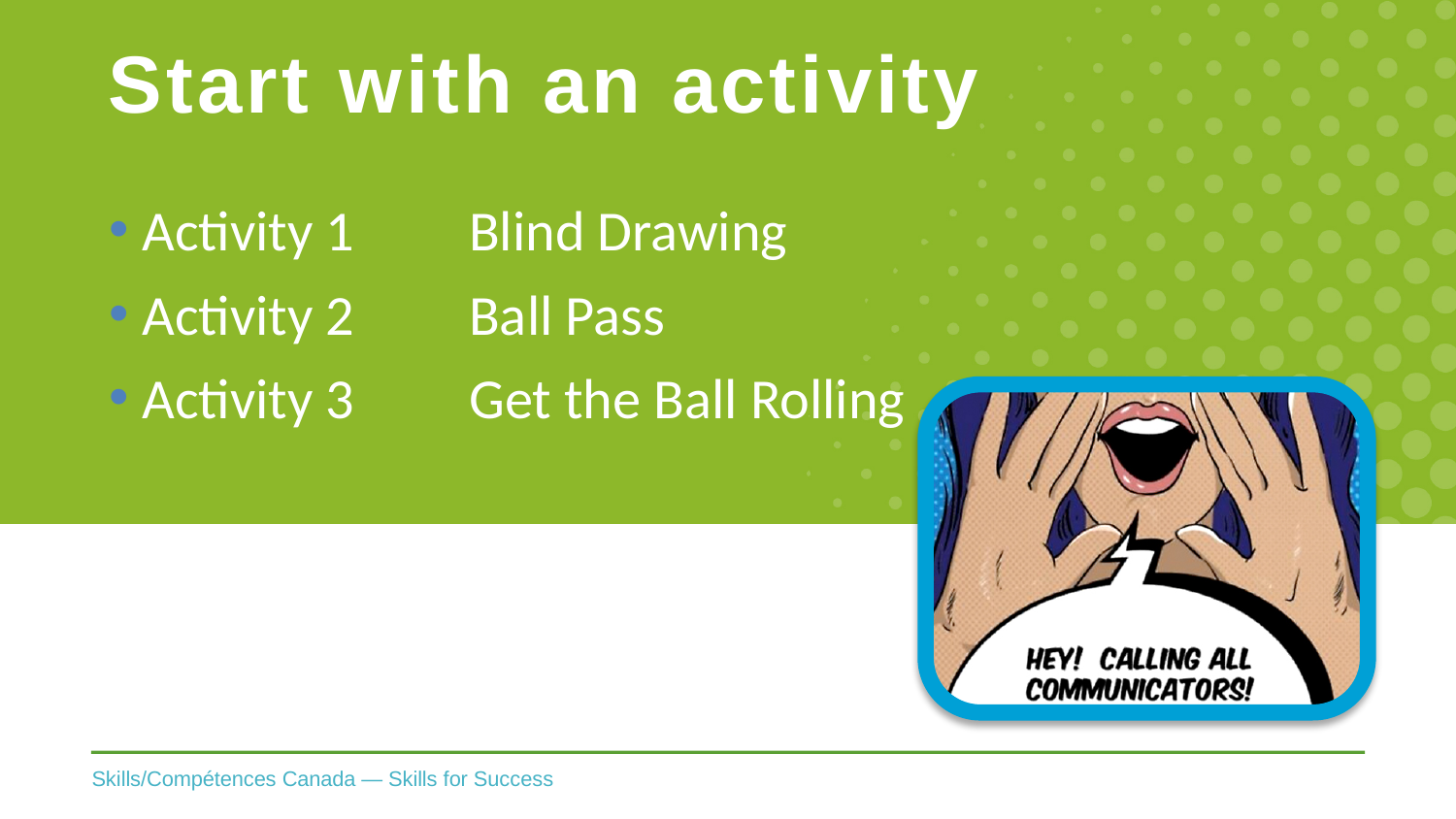

# Start with an activity
Activity 1  	Blind Drawing
Activity 2  	Ball Pass
Activity 3	Get the Ball Rolling